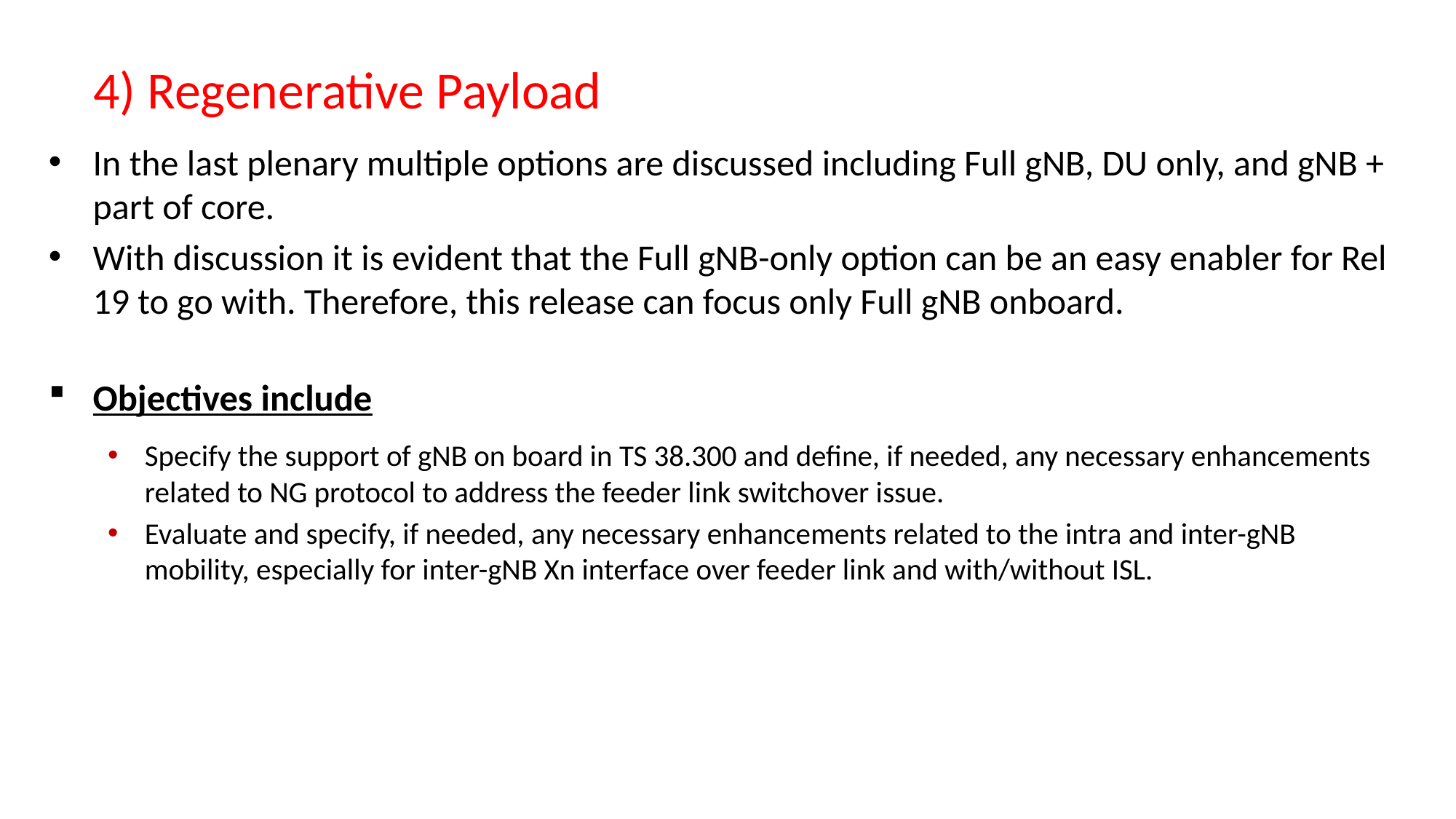

4) Regenerative Payload
In the last plenary multiple options are discussed including Full gNB, DU only, and gNB + part of core.
With discussion it is evident that the Full gNB-only option can be an easy enabler for Rel 19 to go with. Therefore, this release can focus only Full gNB onboard.

Objectives include
Specify the support of gNB on board in TS 38.300 and define, if needed, any necessary enhancements related to NG protocol to address the feeder link switchover issue.
Evaluate and specify, if needed, any necessary enhancements related to the intra and inter-gNB mobility, especially for inter-gNB Xn interface over feeder link and with/without ISL.